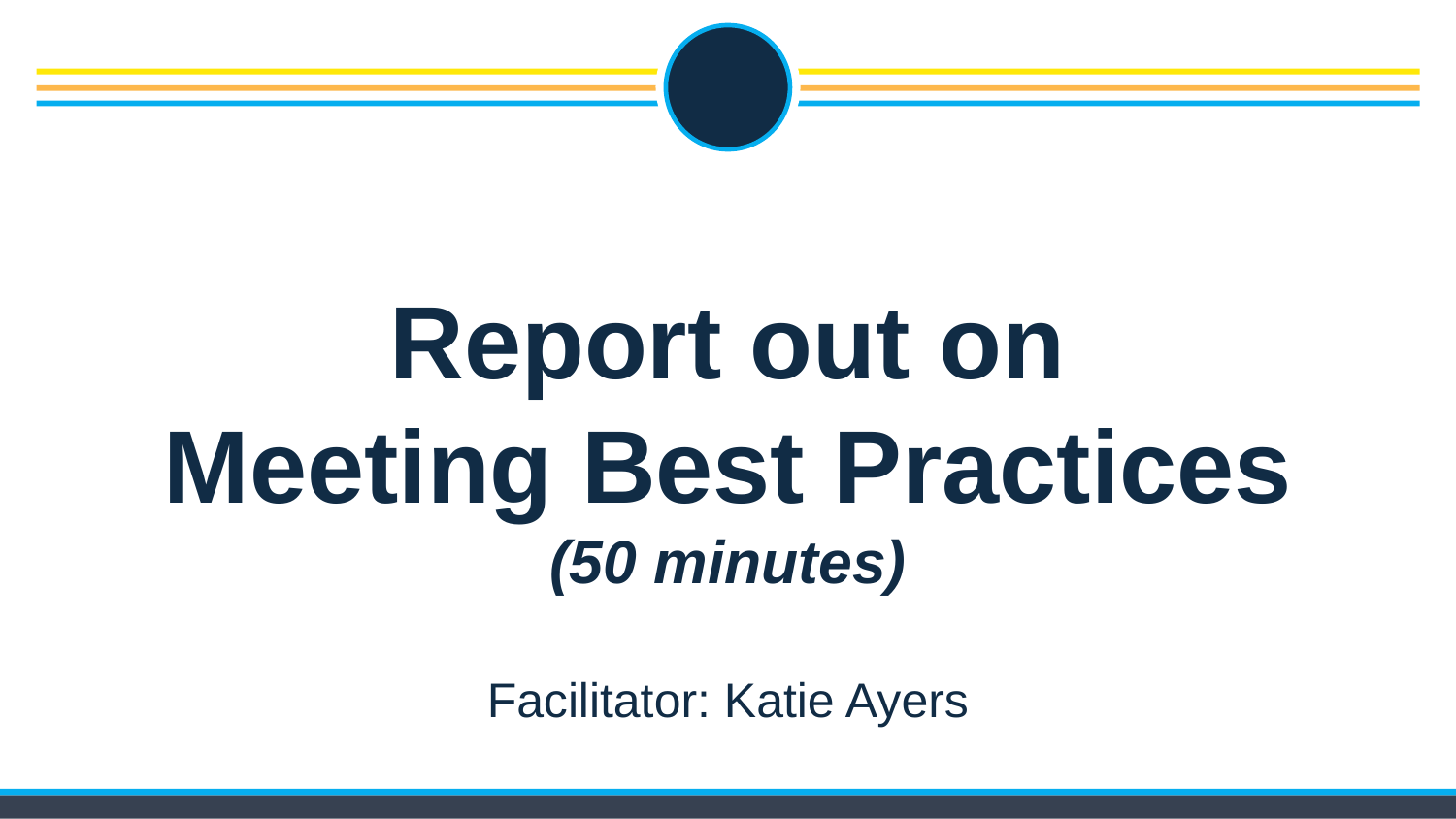

# Report out on Meeting Best Practices (50 minutes) Facilitator: Katie Ayers